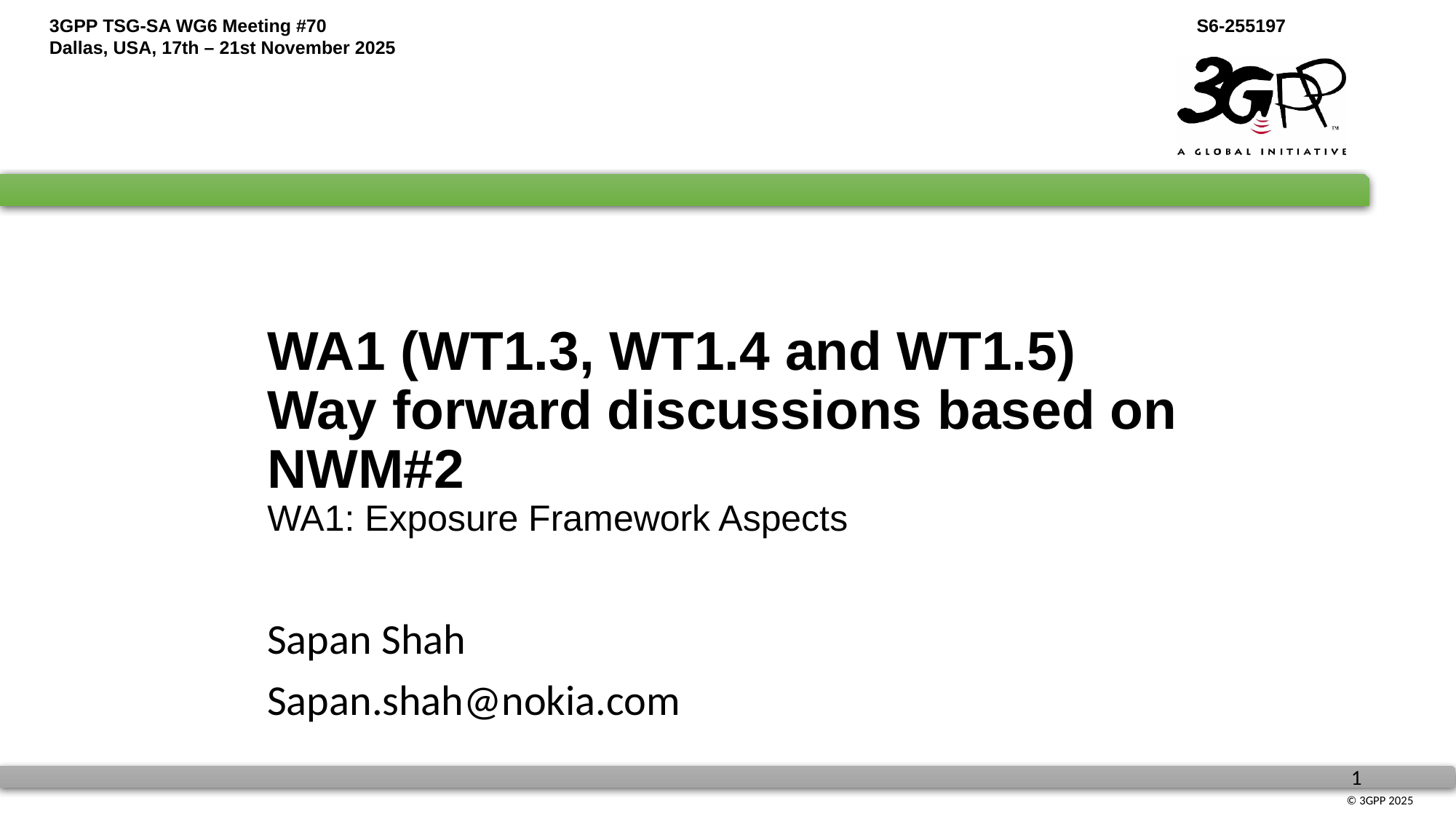

# WA1 (WT1.3, WT1.4 and WT1.5) Way forward discussions based on NWM#2 WA1: Exposure Framework Aspects

Sapan Shah
Sapan.shah@nokia.com